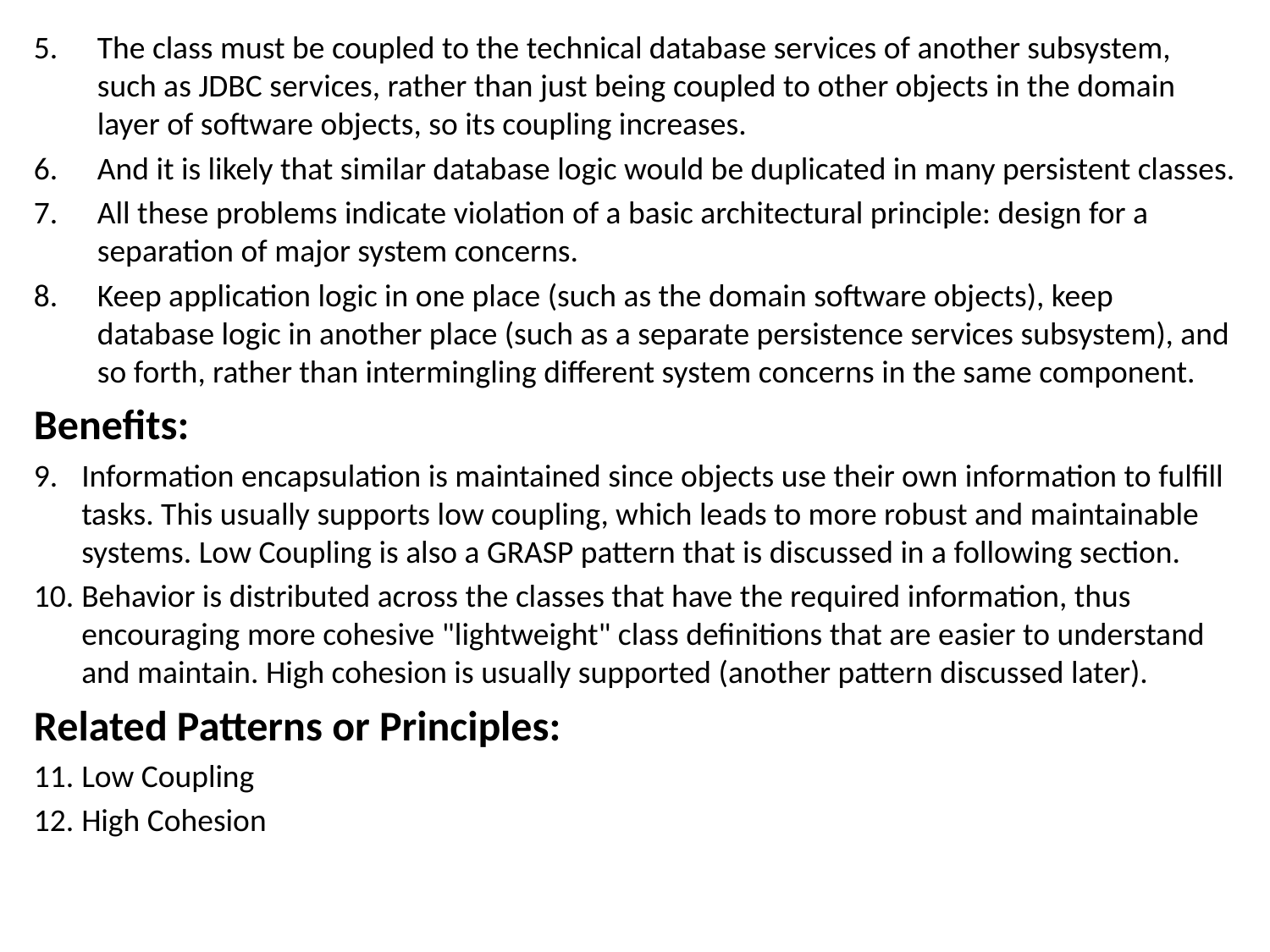

The class must be coupled to the technical database services of another subsystem, such as JDBC services, rather than just being coupled to other objects in the domain layer of software objects, so its coupling increases.
And it is likely that similar database logic would be duplicated in many persistent classes.
All these problems indicate violation of a basic architectural principle: design for a separation of major system concerns.
Keep application logic in one place (such as the domain software objects), keep database logic in another place (such as a separate persistence services subsystem), and so forth, rather than intermingling different system concerns in the same component.
Benefits:
Information encapsulation is maintained since objects use their own information to fulfill tasks. This usually supports low coupling, which leads to more robust and maintainable systems. Low Coupling is also a GRASP pattern that is discussed in a following section.
Behavior is distributed across the classes that have the required information, thus encouraging more cohesive "lightweight" class definitions that are easier to understand and maintain. High cohesion is usually supported (another pattern discussed later).
Related Patterns or Principles:
Low Coupling
High Cohesion